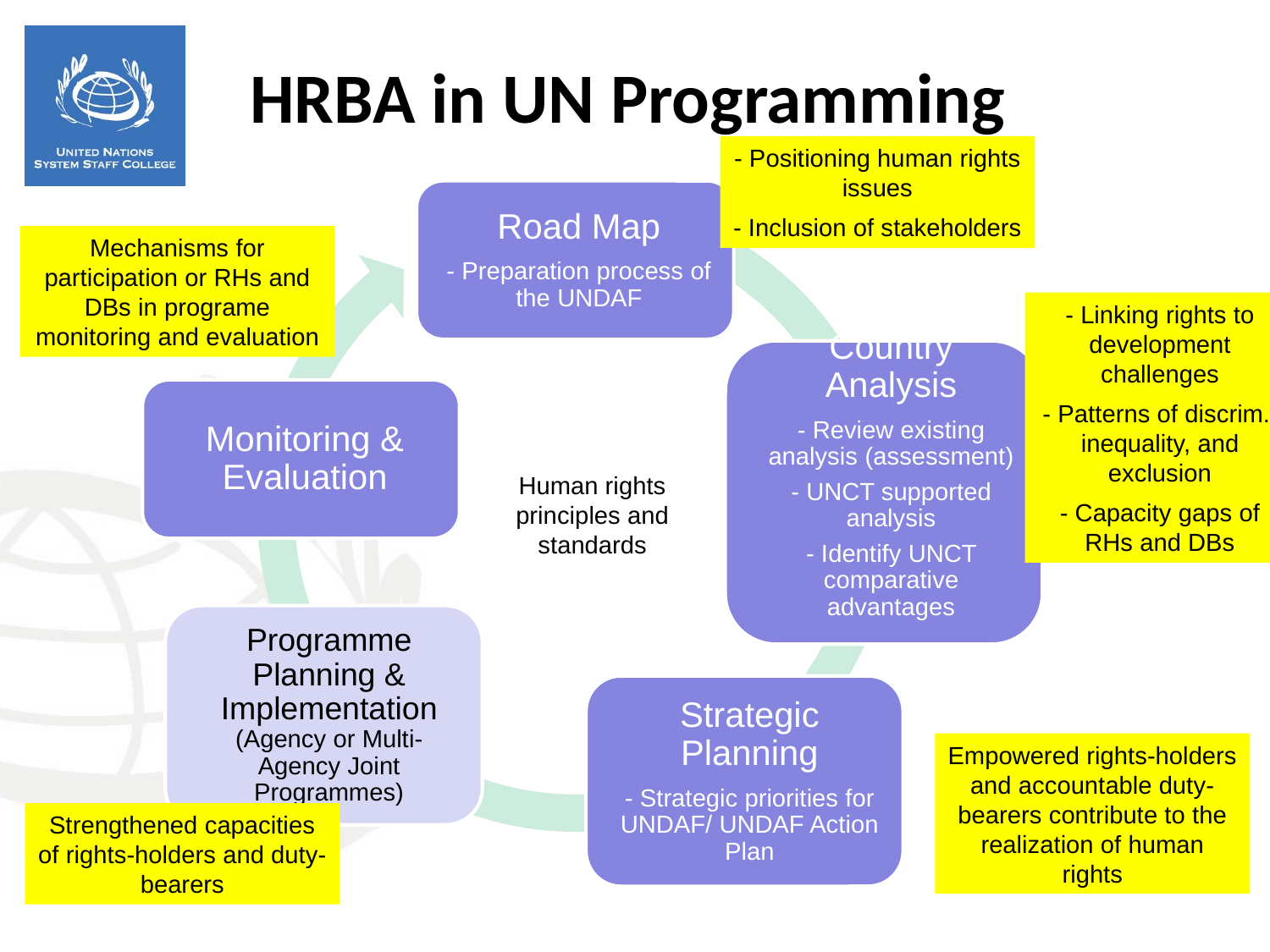

HRBA in UN Programming
- Positioning human rights issues
- Inclusion of stakeholders
Road Map
- Preparation process of the UNDAF
Country Analysis
- Review existing analysis (assessment)
- UNCT supported analysis
- Identify UNCT comparative advantages

Strategic Planning
- Strategic priorities for UNDAF/ UNDAF Action Plan
Programme Planning & Implementation (Agency or Multi-Agency Joint Programmes)
Monitoring & Evaluation
Mechanisms for participation or RHs and DBs in programe monitoring and evaluation
- Linking rights to development challenges
- Patterns of discrim., inequality, and exclusion
- Capacity gaps of RHs and DBs
Human rights principles and standards
Empowered rights-holders and accountable duty-bearers contribute to the realization of human rights
Strengthened capacities of rights-holders and duty-bearers